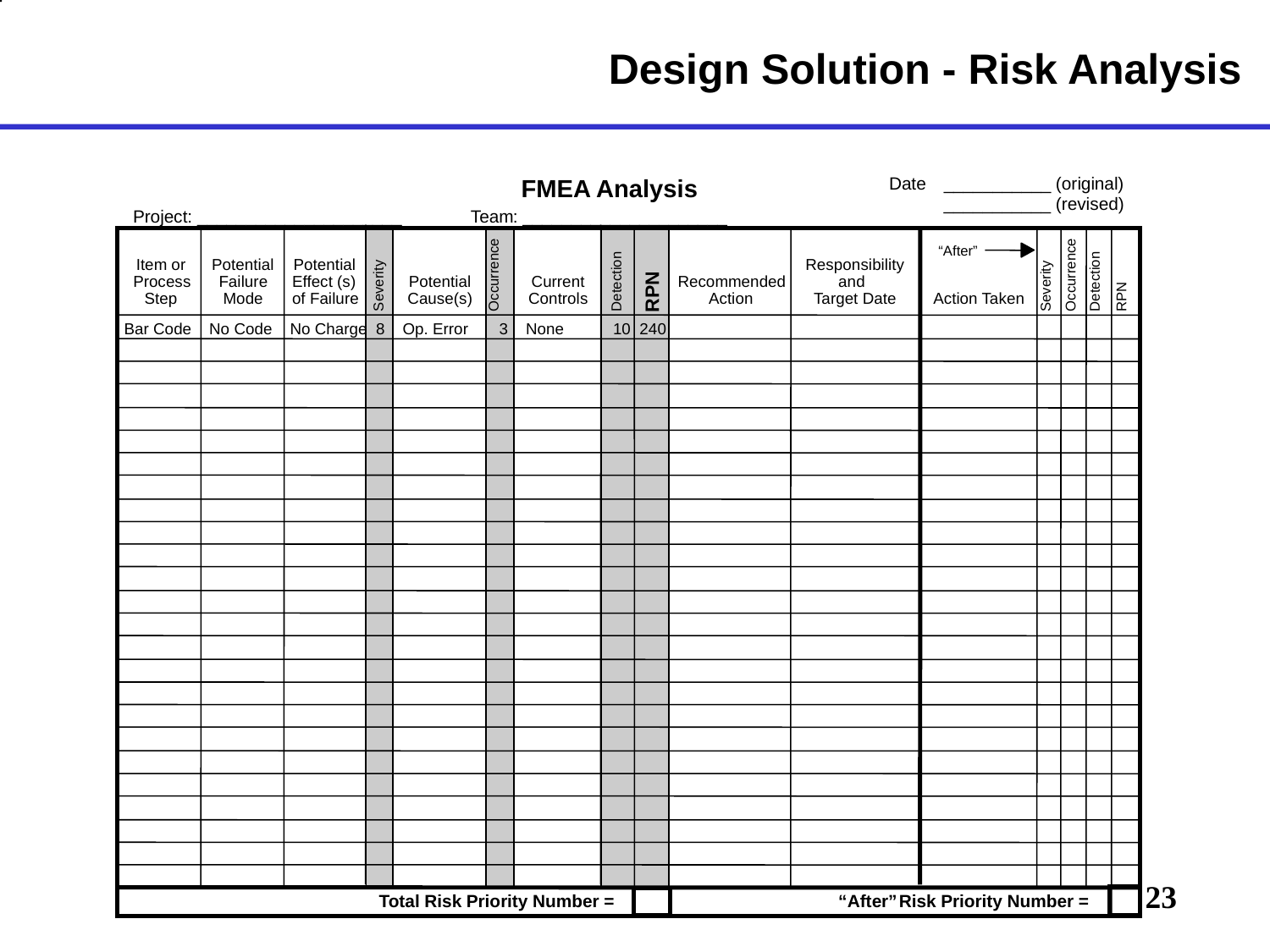

# Design Solution - Risk Analysis
Date

___________ (original)
 FMEA Analysis

___________ (revised)
Project: _____________________
Team
: _____________________

“After”

Item or

Potential

Potential

Responsibility

Occurrence
Occurrence
Process

Failure

Effect (s)

Potential

Current

Recommended

and
Detection
Detection
Severity
Severity
RPN
Step
Mode
of Failure
Cause(s)
Controls
Action
Target Date
Action Taken
RPN

Bar Code    No Code    No Charge  8    Op. Error       3    None           10  240

Total Risk Priority Number =
“After”
Risk Priority Number =